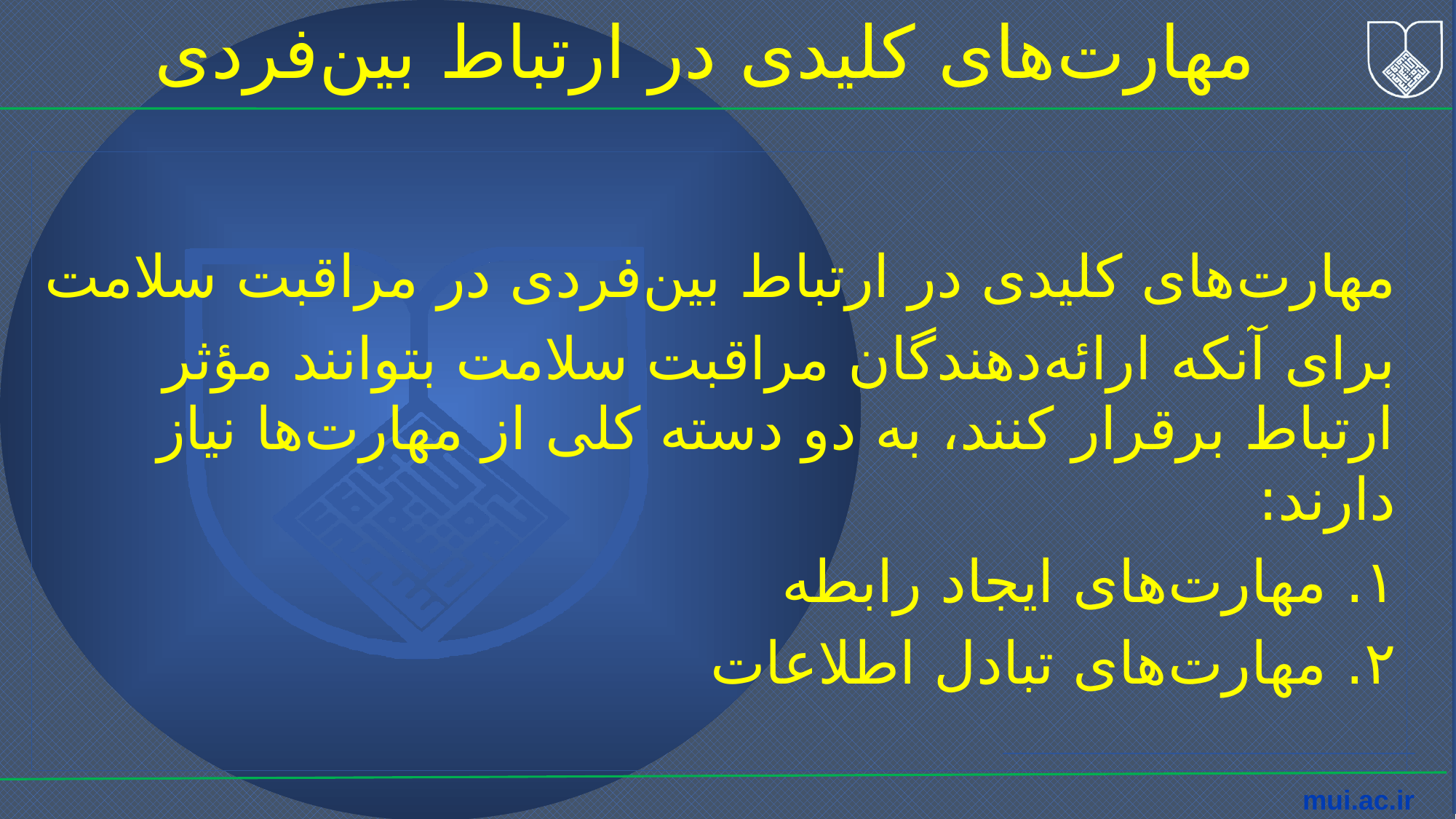

مهارت‌های کلیدی در ارتباط بین‌فردی

مهارت‌های کلیدی در ارتباط بین‌فردی در مراقبت سلامت
برای آنکه ارائه‌دهندگان مراقبت سلامت بتوانند مؤثر ارتباط برقرار کنند، به دو دسته کلی از مهارت‌ها نیاز دارند:
۱. مهارت‌های ایجاد رابطه
۲. مهارت‌های تبادل اطلاعات